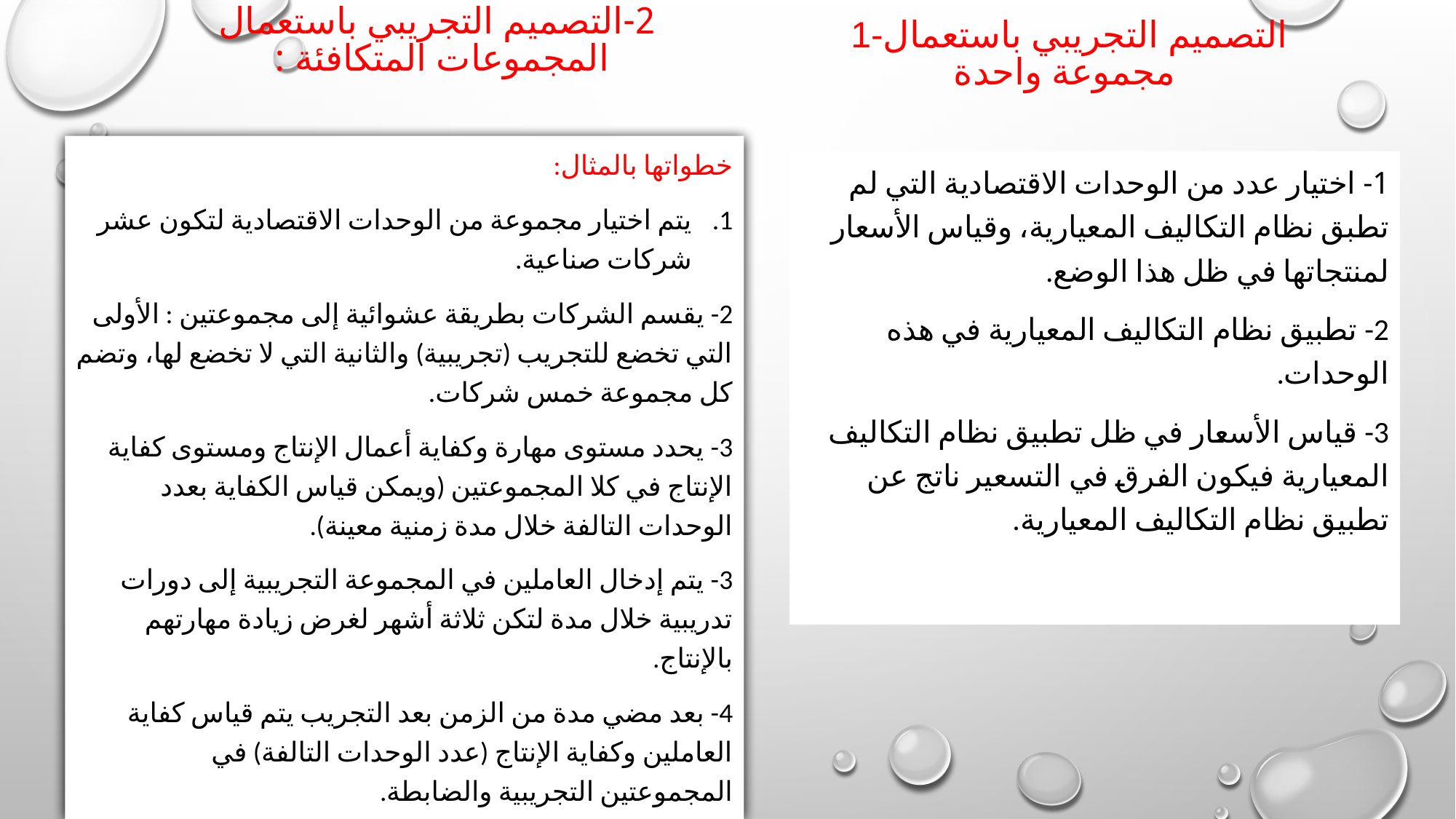

1-التصميم التجريبي باستعمال مجموعة واحدة
2-التصميم التجريبي باستعمال المجموعات المتكافئة :

خطواتها بالمثال:
يتم اختيار مجموعة من الوحدات الاقتصادية لتكون عشر شركات صناعية.
2- يقسم الشركات بطريقة عشوائية إلى مجموعتين : الأولى التي تخضع للتجريب (تجريبية) والثانية التي لا تخضع لها، وتضم كل مجموعة خمس شركات.
3- يحدد مستوى مهارة وكفاية أعمال الإنتاج ومستوى كفاية الإنتاج في كلا المجموعتين (ويمكن قياس الكفاية بعدد الوحدات التالفة خلال مدة زمنية معينة).
3- يتم إدخال العاملين في المجموعة التجريبية إلى دورات تدريبية خلال مدة لتكن ثلاثة أشهر لغرض زيادة مهارتهم بالإنتاج.
4- بعد مضي مدة من الزمن بعد التجريب يتم قياس كفاية العاملين وكفاية الإنتاج (عدد الوحدات التالفة) في المجموعتين التجريبية والضابطة.
5- يقارن بين مستوى الكفاية بين المجموعتين قبل وبعد تدريب العاملين.

1- اختيار عدد من الوحدات الاقتصادية التي لم تطبق نظام التكاليف المعيارية، وقياس الأسعار لمنتجاتها في ظل هذا الوضع.
2- تطبيق نظام التكاليف المعيارية في هذه الوحدات.
3- قياس الأسعار في ظل تطبيق نظام التكاليف المعيارية فيكون الفرق في التسعير ناتج عن تطبيق نظام التكاليف المعيارية.